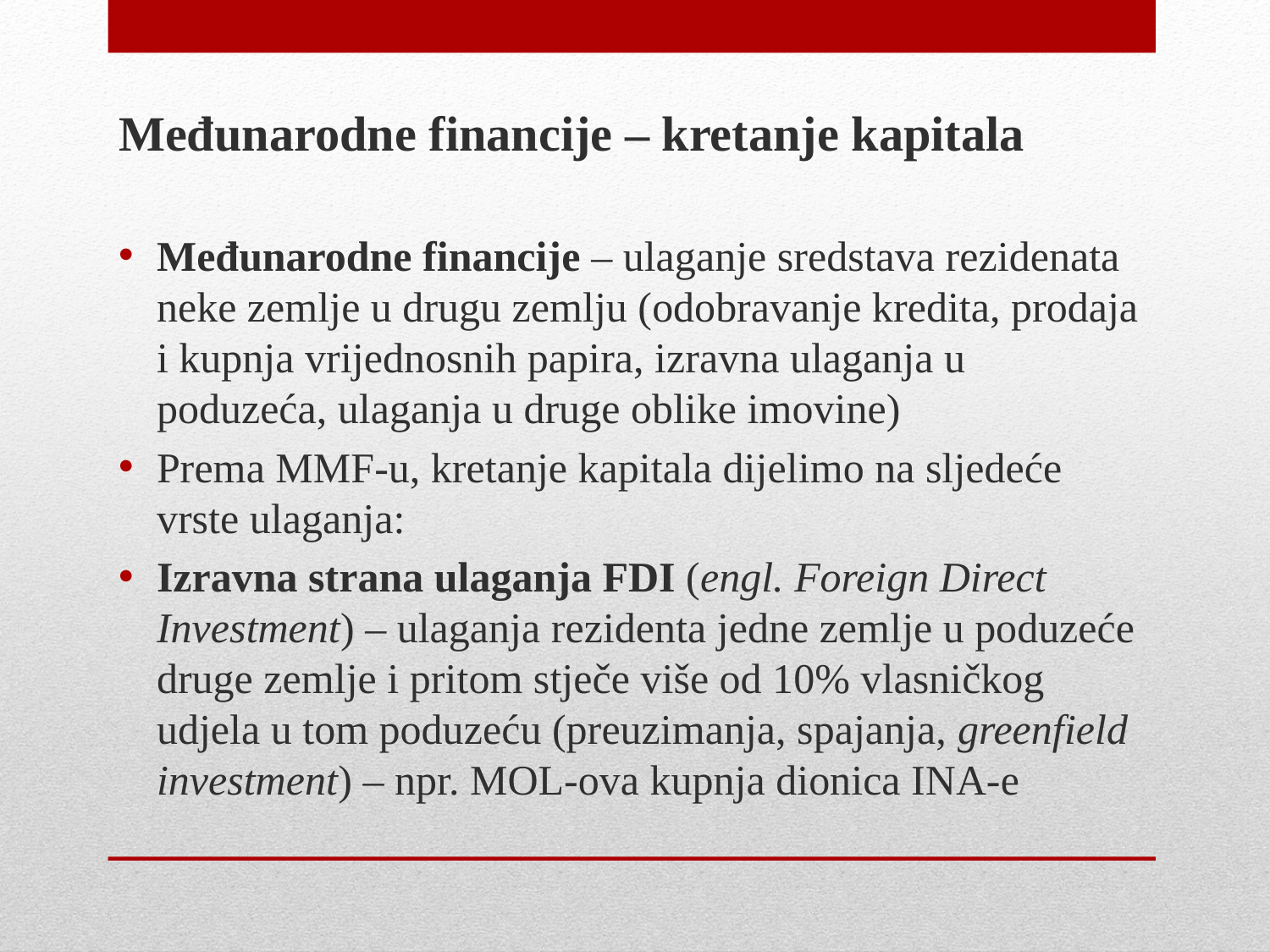

Međunarodne financije – kretanje kapitala

Međunarodne financije – ulaganje sredstava rezidenata neke zemlje u drugu zemlju (odobravanje kredita, prodaja i kupnja vrijednosnih papira, izravna ulaganja u poduzeća, ulaganja u druge oblike imovine)
Prema MMF-u, kretanje kapitala dijelimo na sljedeće vrste ulaganja:
Izravna strana ulaganja FDI (engl. Foreign Direct Investment) – ulaganja rezidenta jedne zemlje u poduzeće druge zemlje i pritom stječe više od 10% vlasničkog udjela u tom poduzeću (preuzimanja, spajanja, greenfield investment) – npr. MOL-ova kupnja dionica INA-e